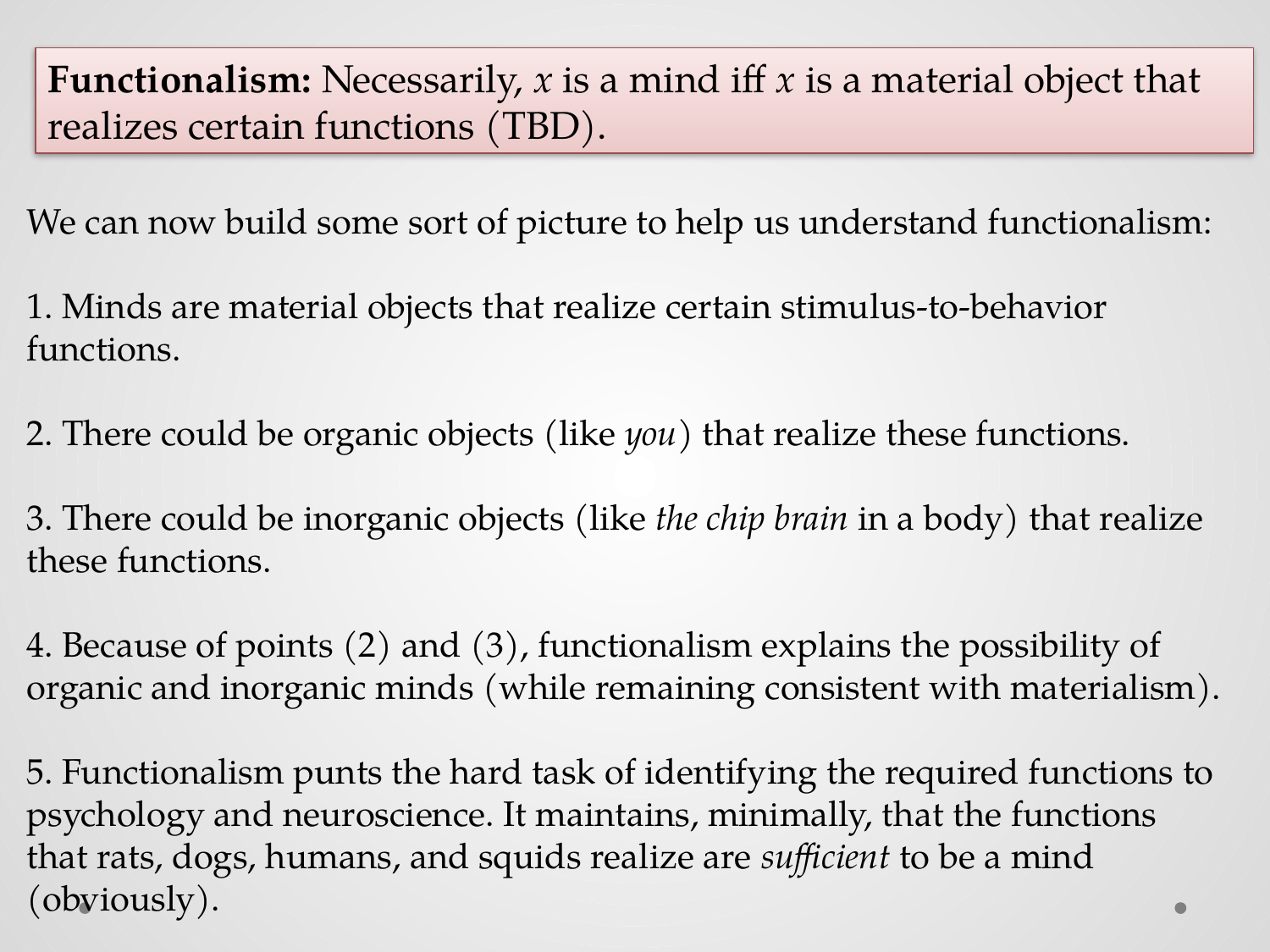

Functionalism: Necessarily, x is a mind iff x is a material object that realizes certain functions (TBD).
We can now build some sort of picture to help us understand functionalism:

1. Minds are material objects that realize certain stimulus-to-behavior functions.

2. There could be organic objects (like you) that realize these functions.

3. There could be inorganic objects (like the chip brain in a body) that realize these functions.

4. Because of points (2) and (3), functionalism explains the possibility of organic and inorganic minds (while remaining consistent with materialism).

5. Functionalism punts the hard task of identifying the required functions to psychology and neuroscience. It maintains, minimally, that the functions that rats, dogs, humans, and squids realize are sufficient to be a mind (obviously).